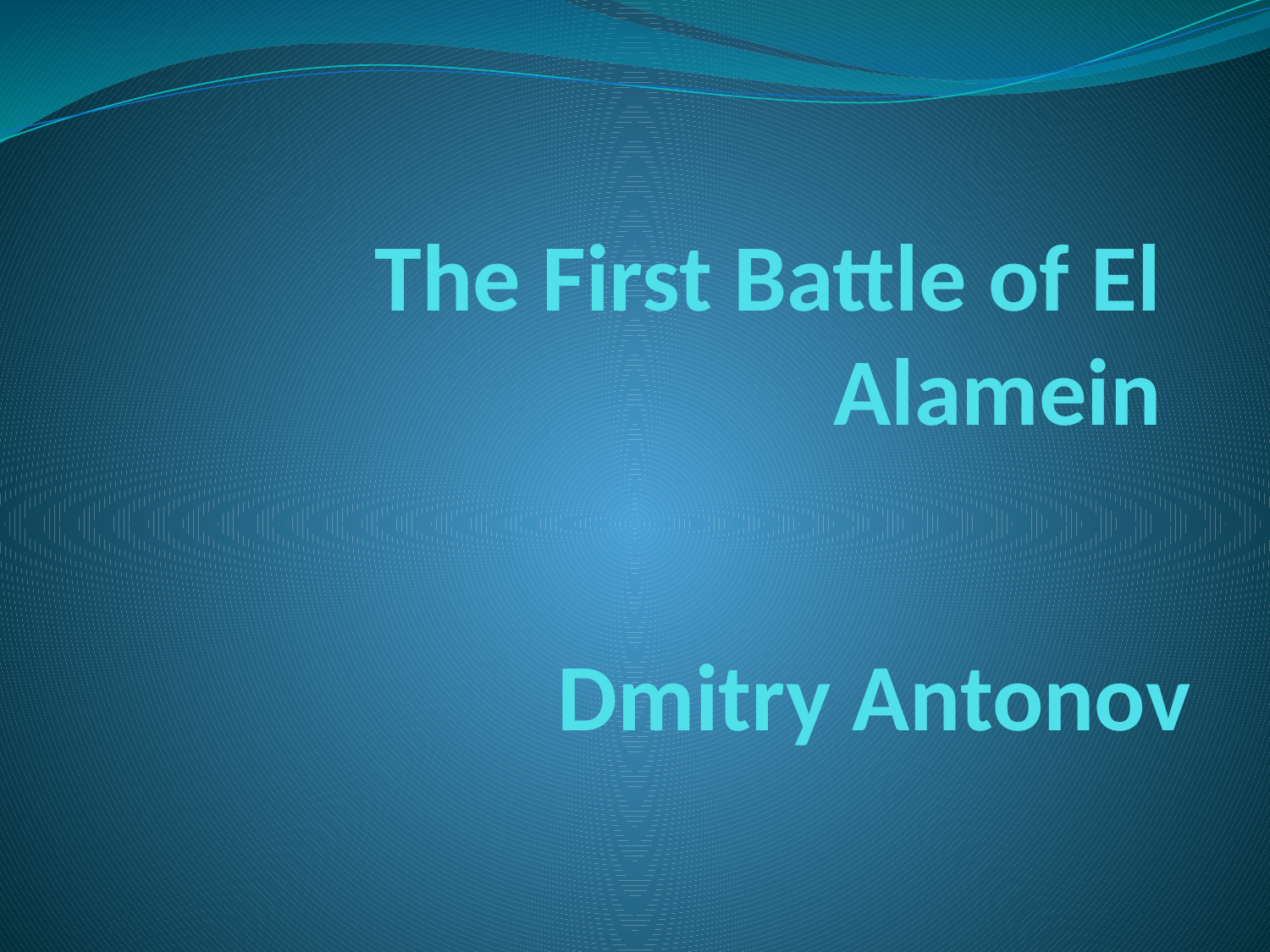

# The First Battle of El Alamein

Dmitry Antonov